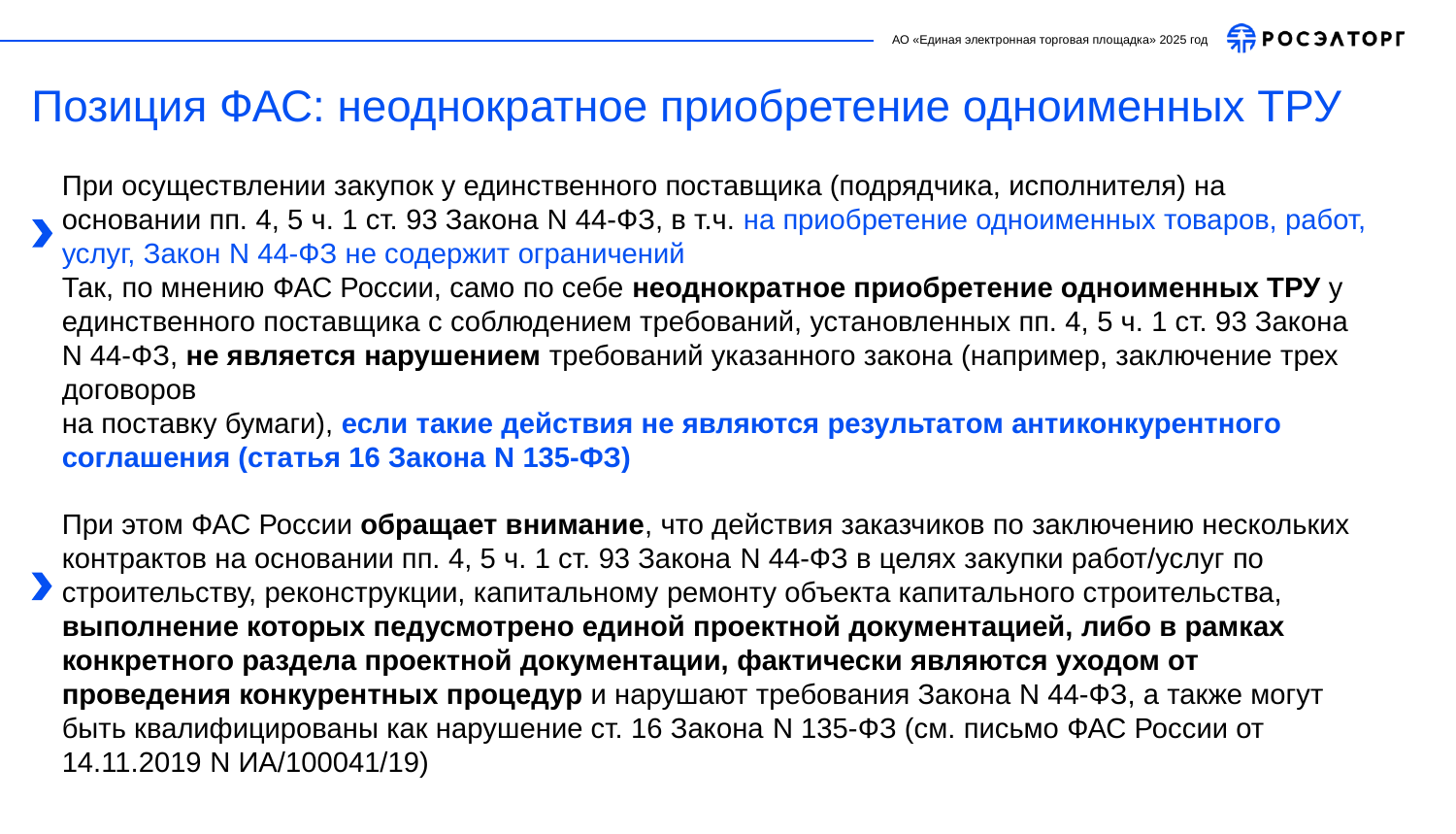

Позиция ФАС: неоднократное приобретение одноименных ТРУ
При осуществлении закупок у единственного поставщика (подрядчика, исполнителя) на основании пп. 4, 5 ч. 1 ст. 93 Закона N 44-ФЗ, в т.ч. на приобретение одноименных товаров, работ, услуг, Закон N 44-ФЗ не содержит ограничений
Так, по мнению ФАС России, само по себе неоднократное приобретение одноименных ТРУ у единственного поставщика с соблюдением требований, установленных пп. 4, 5 ч. 1 ст. 93 Закона N 44-ФЗ, не является нарушением требований указанного закона (например, заключение трех договоров
на поставку бумаги), если такие действия не являются результатом антиконкурентного соглашения (статья 16 Закона N 135-ФЗ)

При этом ФАС России обращает внимание, что действия заказчиков по заключению нескольких контрактов на основании пп. 4, 5 ч. 1 ст. 93 Закона N 44-ФЗ в целях закупки работ/услуг по строительству, реконструкции, капитальному ремонту объекта капитального строительства, выполнение которых педусмотрено единой проектной документацией, либо в рамках конкретного раздела проектной документации, фактически являются уходом от проведения конкурентных процедур и нарушают требования Закона N 44-ФЗ, а также могут быть квалифицированы как нарушение ст. 16 Закона N 135-ФЗ (см. письмо ФАС России от 14.11.2019 N ИА/100041/19)